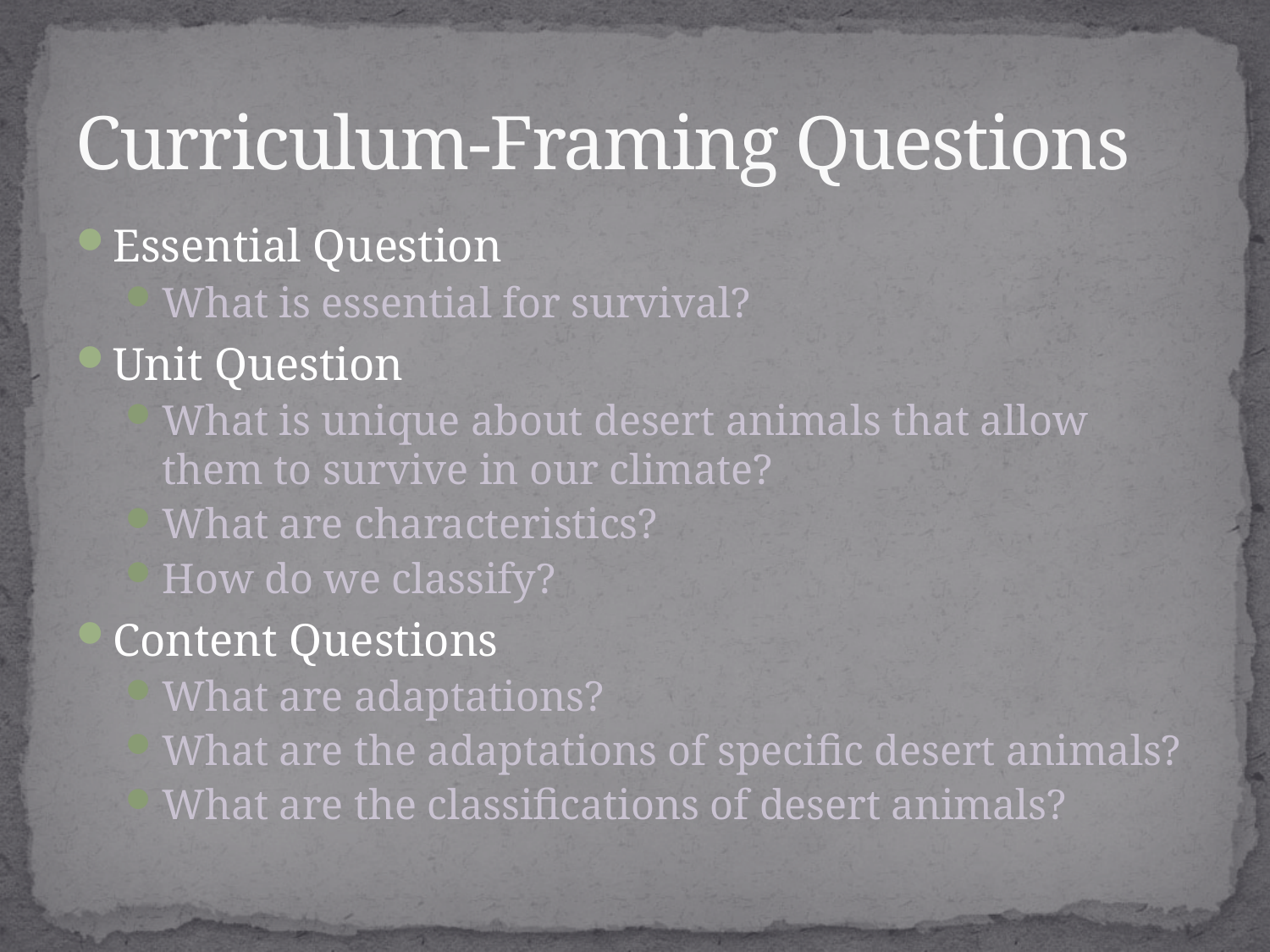

# Curriculum-Framing Questions
Essential Question
What is essential for survival?
Unit Question
What is unique about desert animals that allow them to survive in our climate?
What are characteristics?
How do we classify?
Content Questions
What are adaptations?
What are the adaptations of specific desert animals?
What are the classifications of desert animals?